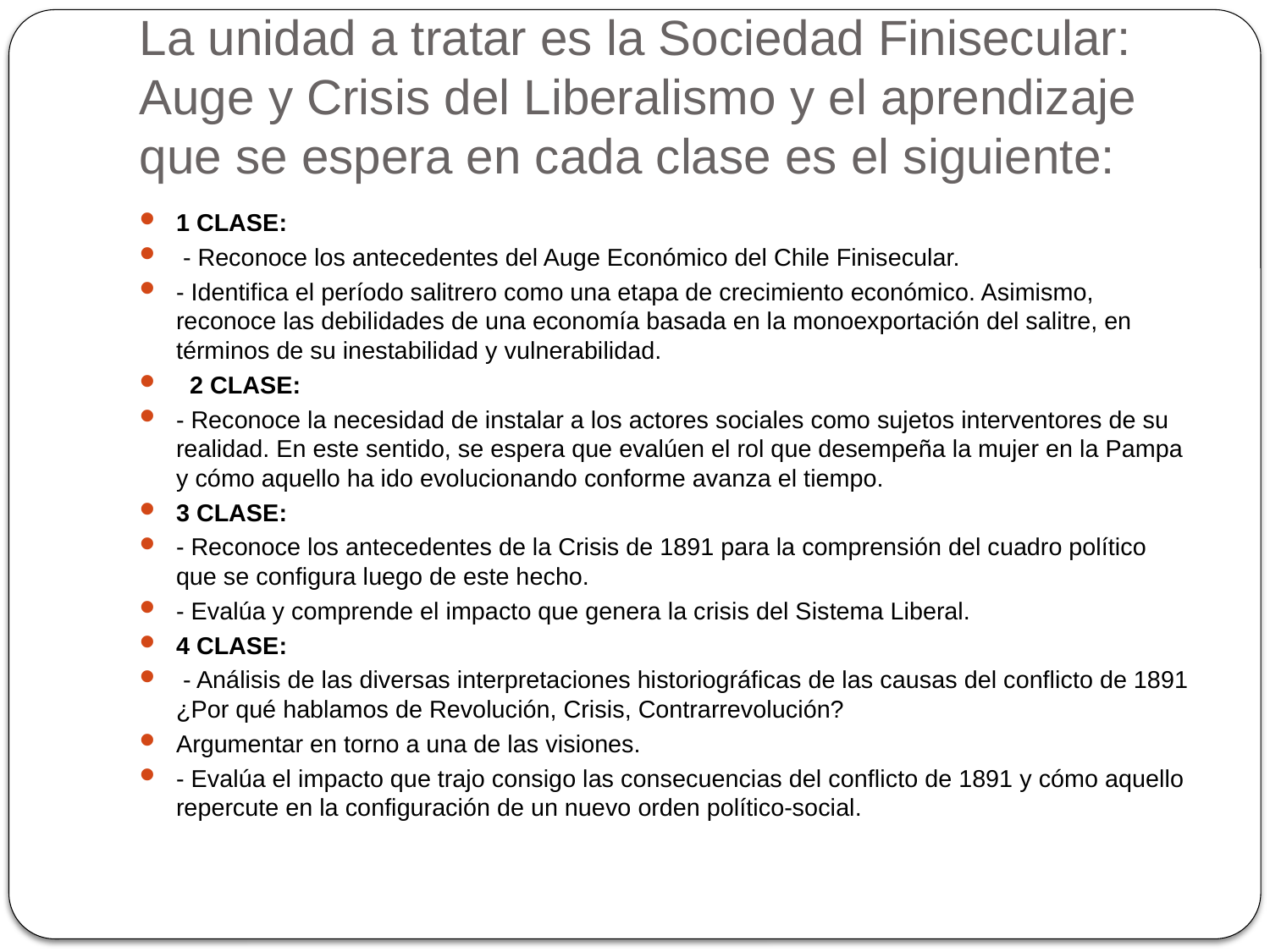

# La unidad a tratar es la Sociedad Finisecular: Auge y Crisis del Liberalismo y el aprendizaje que se espera en cada clase es el siguiente:
1 CLASE:
 - Reconoce los antecedentes del Auge Económico del Chile Finisecular.
- Identifica el período salitrero como una etapa de crecimiento económico. Asimismo, reconoce las debilidades de una economía basada en la monoexportación del salitre, en términos de su inestabilidad y vulnerabilidad.
  2 CLASE:
- Reconoce la necesidad de instalar a los actores sociales como sujetos interventores de su realidad. En este sentido, se espera que evalúen el rol que desempeña la mujer en la Pampa y cómo aquello ha ido evolucionando conforme avanza el tiempo.
3 CLASE:
- Reconoce los antecedentes de la Crisis de 1891 para la comprensión del cuadro político que se configura luego de este hecho.
- Evalúa y comprende el impacto que genera la crisis del Sistema Liberal.
4 CLASE:
 - Análisis de las diversas interpretaciones historiográficas de las causas del conflicto de 1891 ¿Por qué hablamos de Revolución, Crisis, Contrarrevolución?
Argumentar en torno a una de las visiones.
- Evalúa el impacto que trajo consigo las consecuencias del conflicto de 1891 y cómo aquello repercute en la configuración de un nuevo orden político-social.